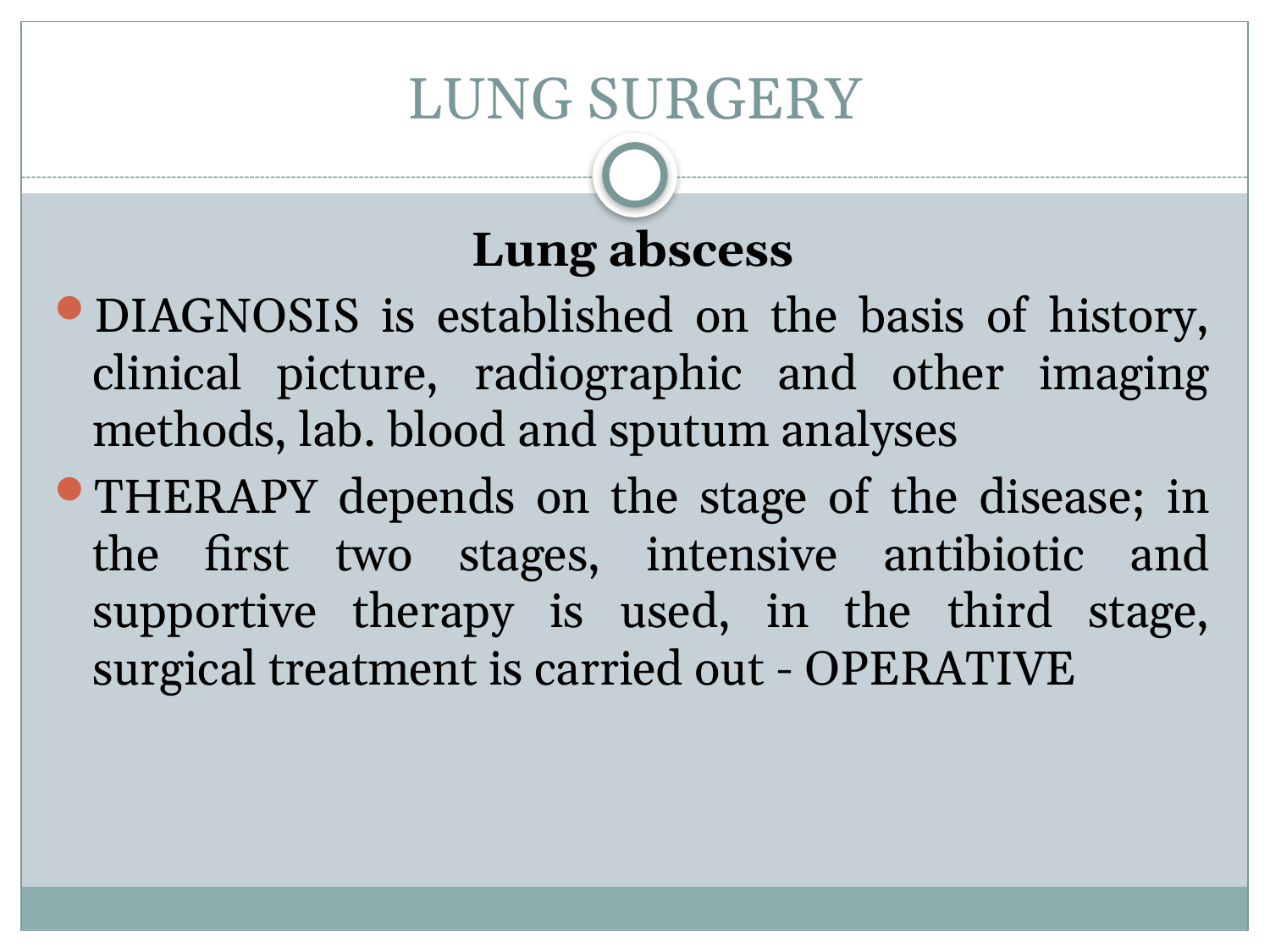

# LUNG SURGERY
Lung abscess
DIAGNOSIS is established on the basis of history, clinical picture, radiographic and other imaging methods, lab. blood and sputum analyses
THERAPY depends on the stage of the disease; in the first two stages, intensive antibiotic and supportive therapy is used, in the third stage, surgical treatment is carried out - OPERATIVE